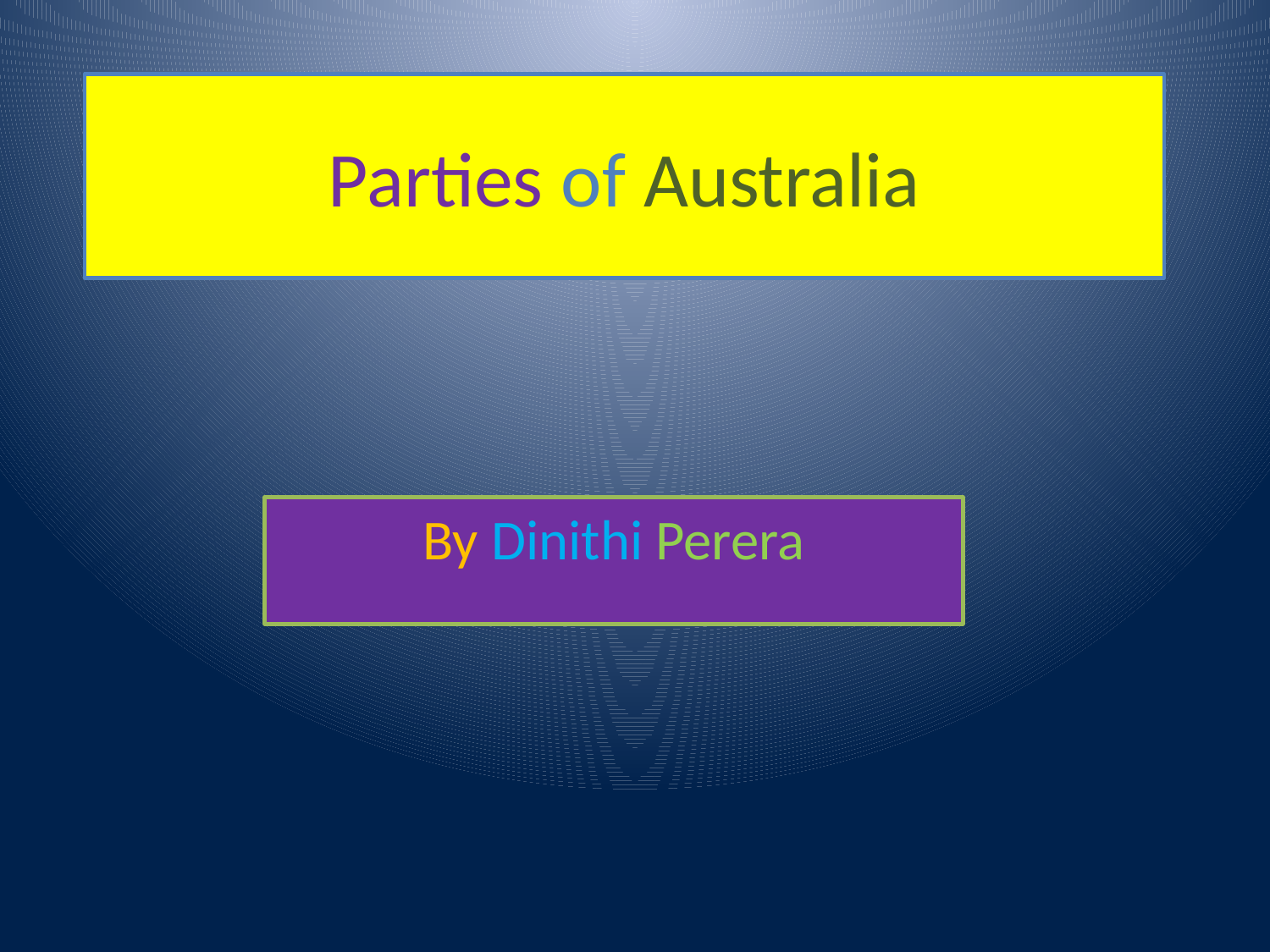

# Parties of Australia
By Dinithi Perera